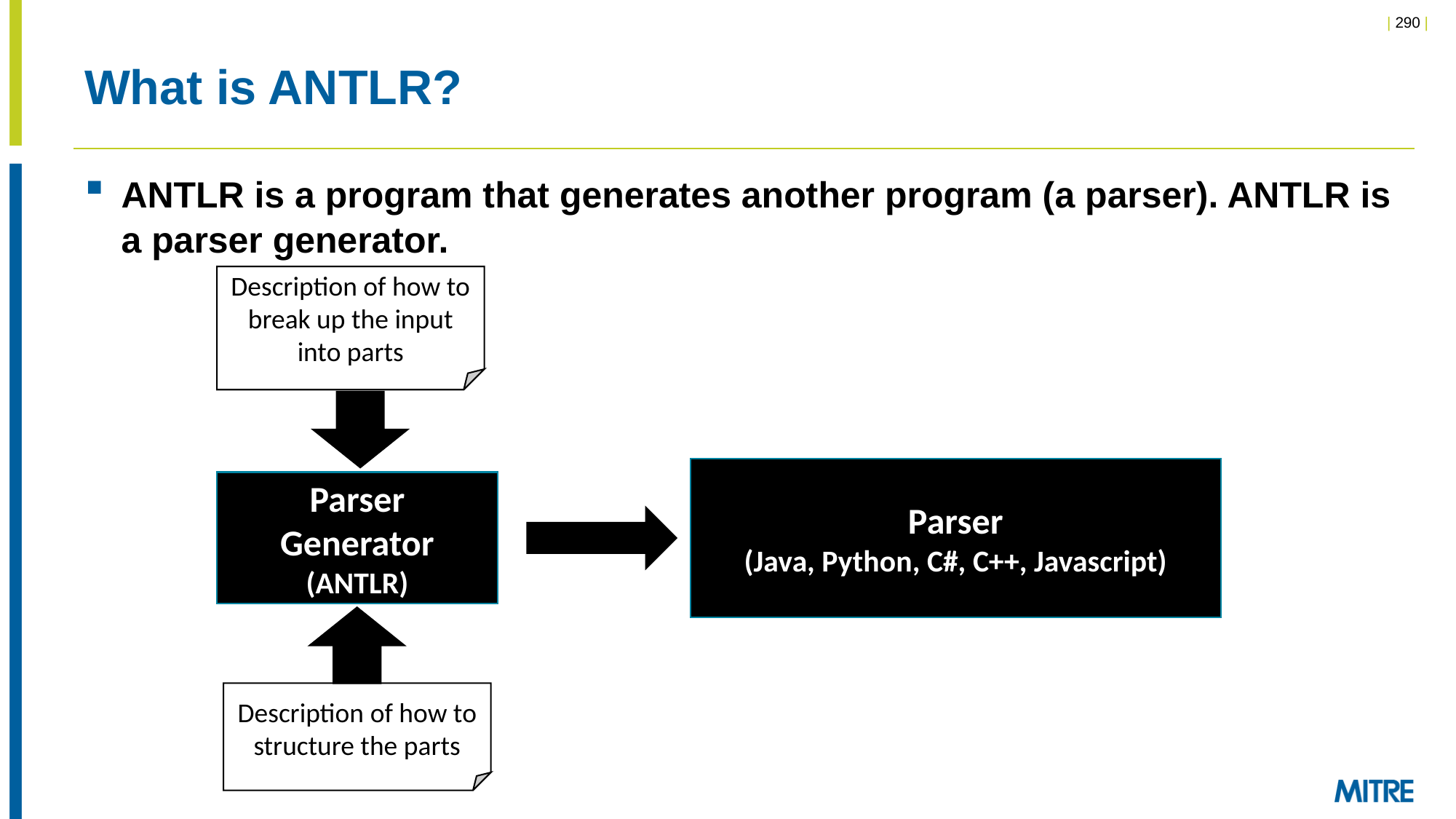

# What is ANTLR?
ANTLR is a program that generates another program (a parser). ANTLR is a parser generator.

Description of how to break up the input into parts

Parser
(Java, Python, C#, C++, Javascript)
Parser
Generator
(ANTLR)

Description of how to structure the parts